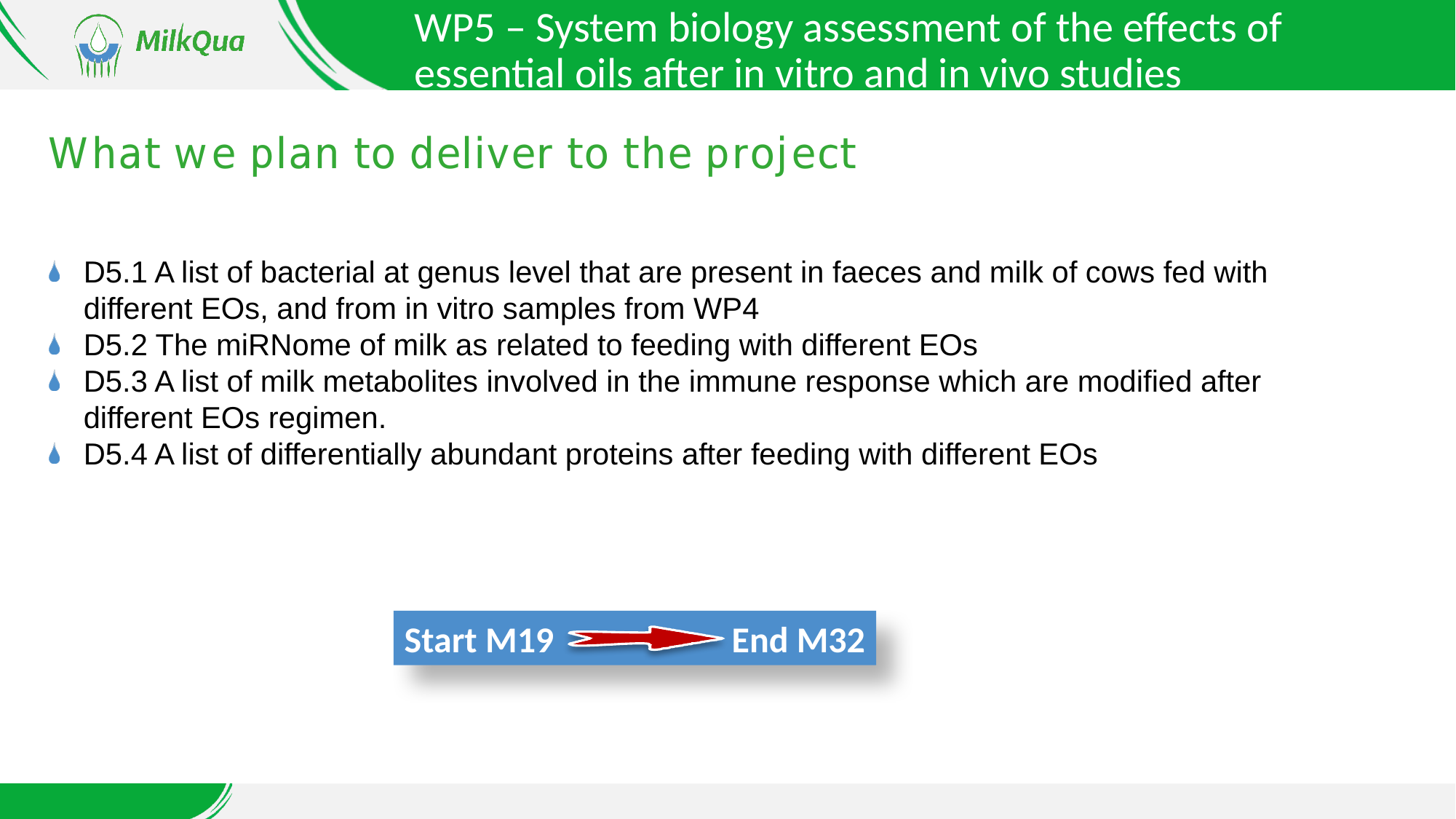

WP5 – System biology assessment of the effects of essential oils after in vitro and in vivo studies

# What we plan to deliver to the project
D5.1 A list of bacterial at genus level that are present in faeces and milk of cows fed with different EOs, and from in vitro samples from WP4
D5.2 The miRNome of milk as related to feeding with different EOs
D5.3 A list of milk metabolites involved in the immune response which are modified after different EOs regimen.
D5.4 A list of differentially abundant proteins after feeding with different EOs

Start M19 		End M32